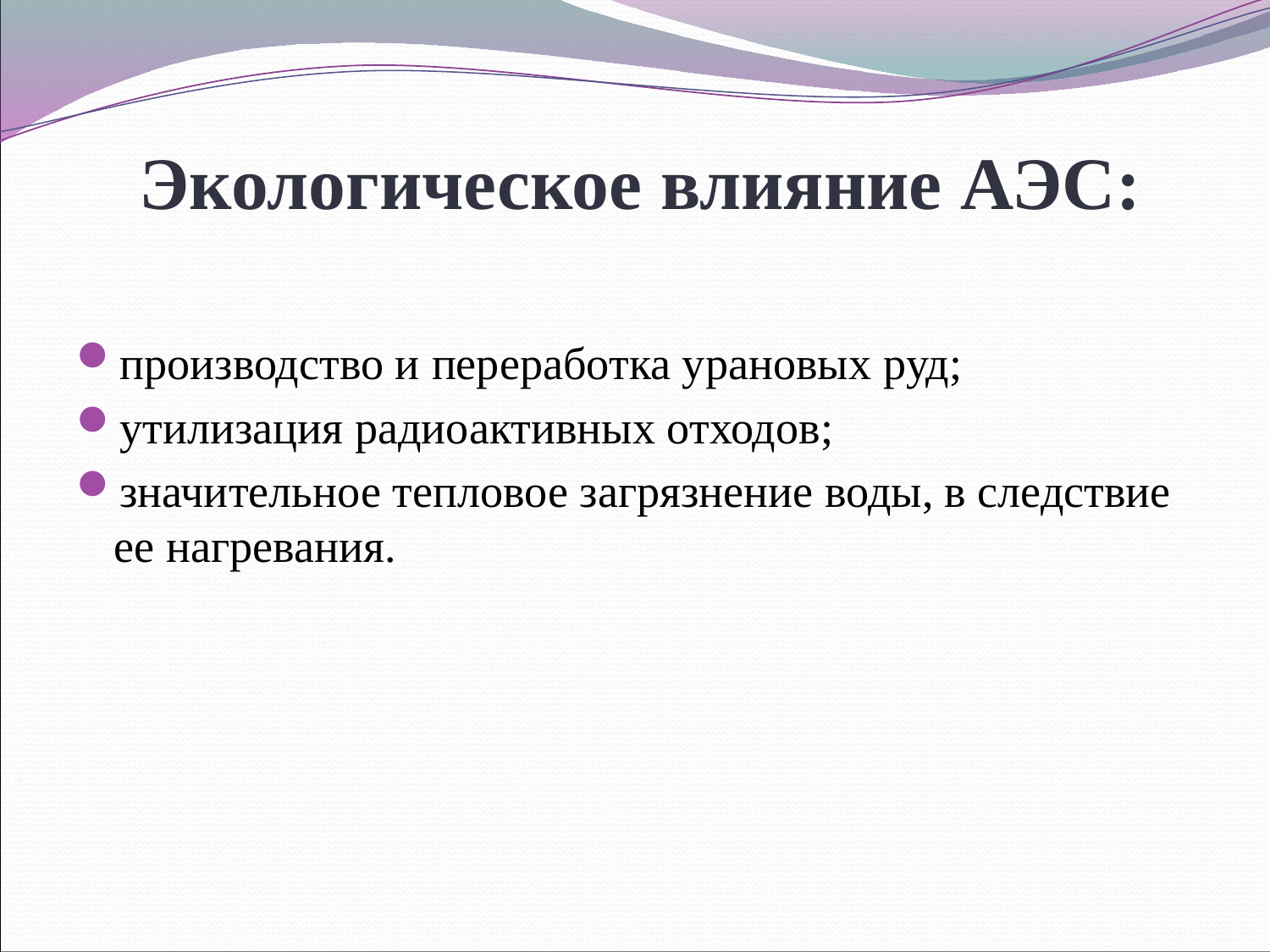

Экологическое влияние АЭС:
производство и переработка урановых руд;
утилизация радиоактивных отходов;
значительное тепловое загрязнение воды, в следствие ее нагревания.